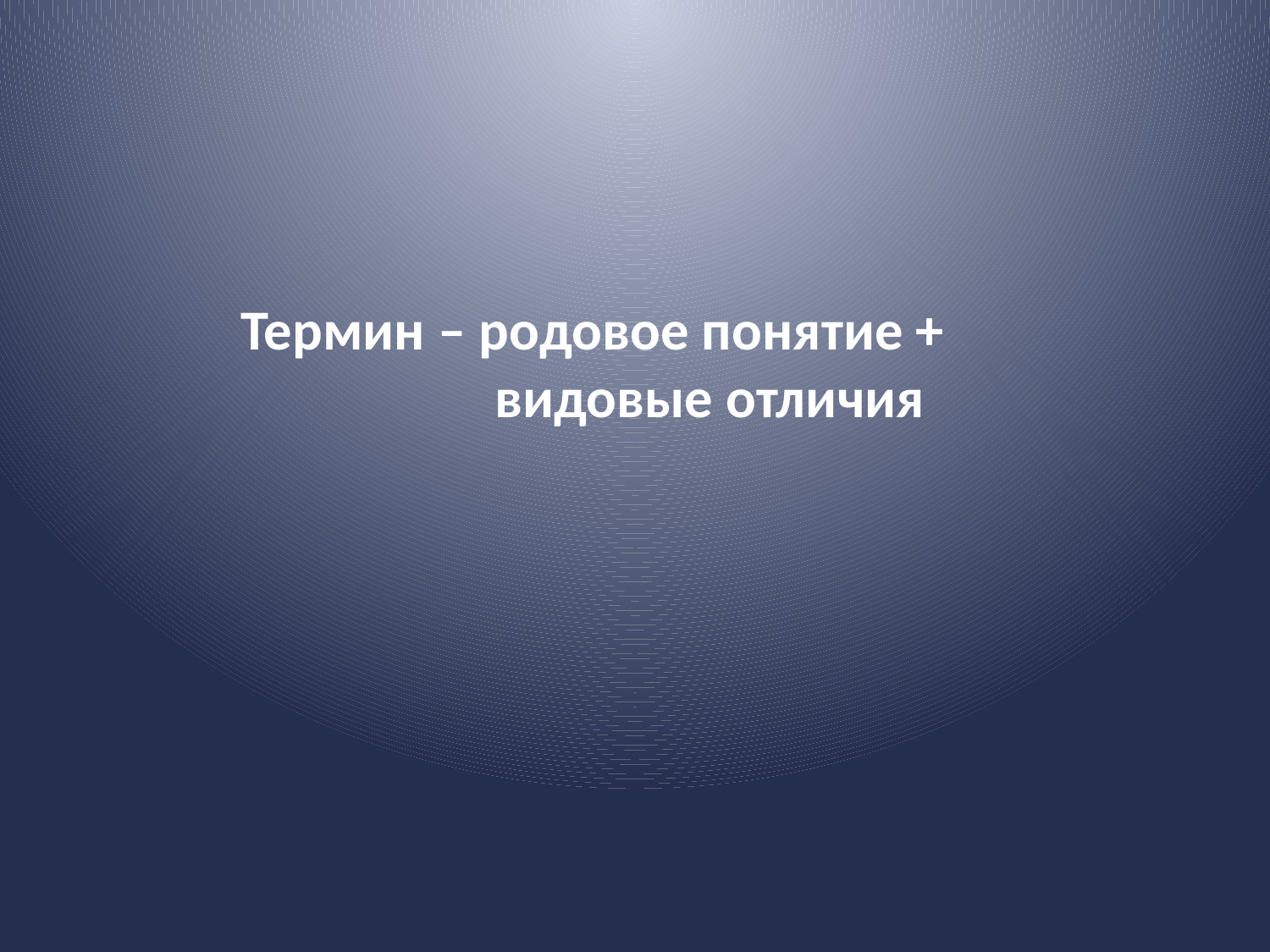

Термин – родовое понятие +
                    видовые отличия